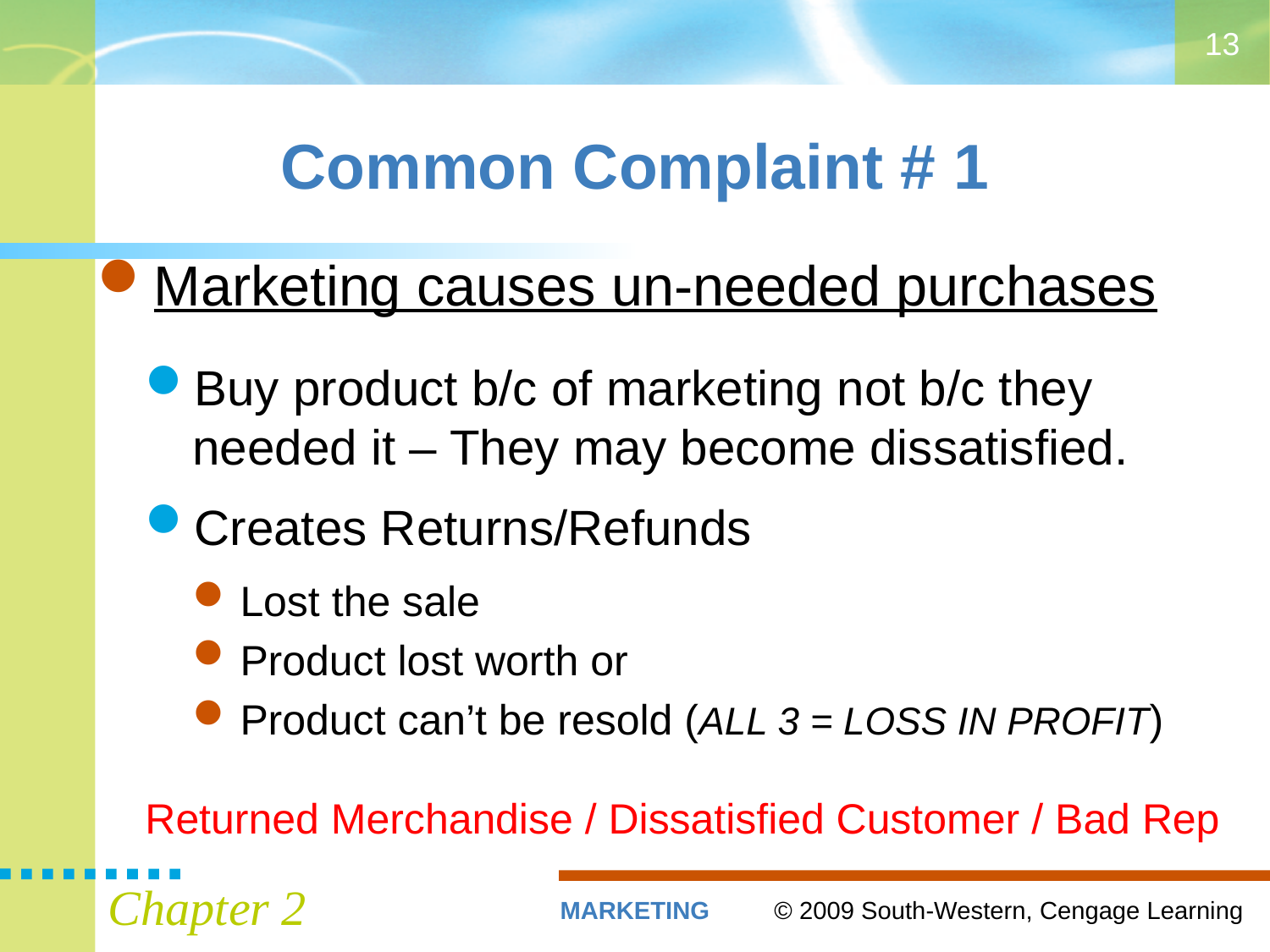

13
# Common Complaint # 1
Marketing causes un-needed purchases

Buy product b/c of marketing not b/c they needed it – They may become dissatisfied.
Creates Returns/Refunds
Lost the sale
Product lost worth or
Product can’t be resold (ALL 3 = LOSS IN PROFIT)

Returned Merchandise / Dissatisfied Customer / Bad Rep
Chapter 2